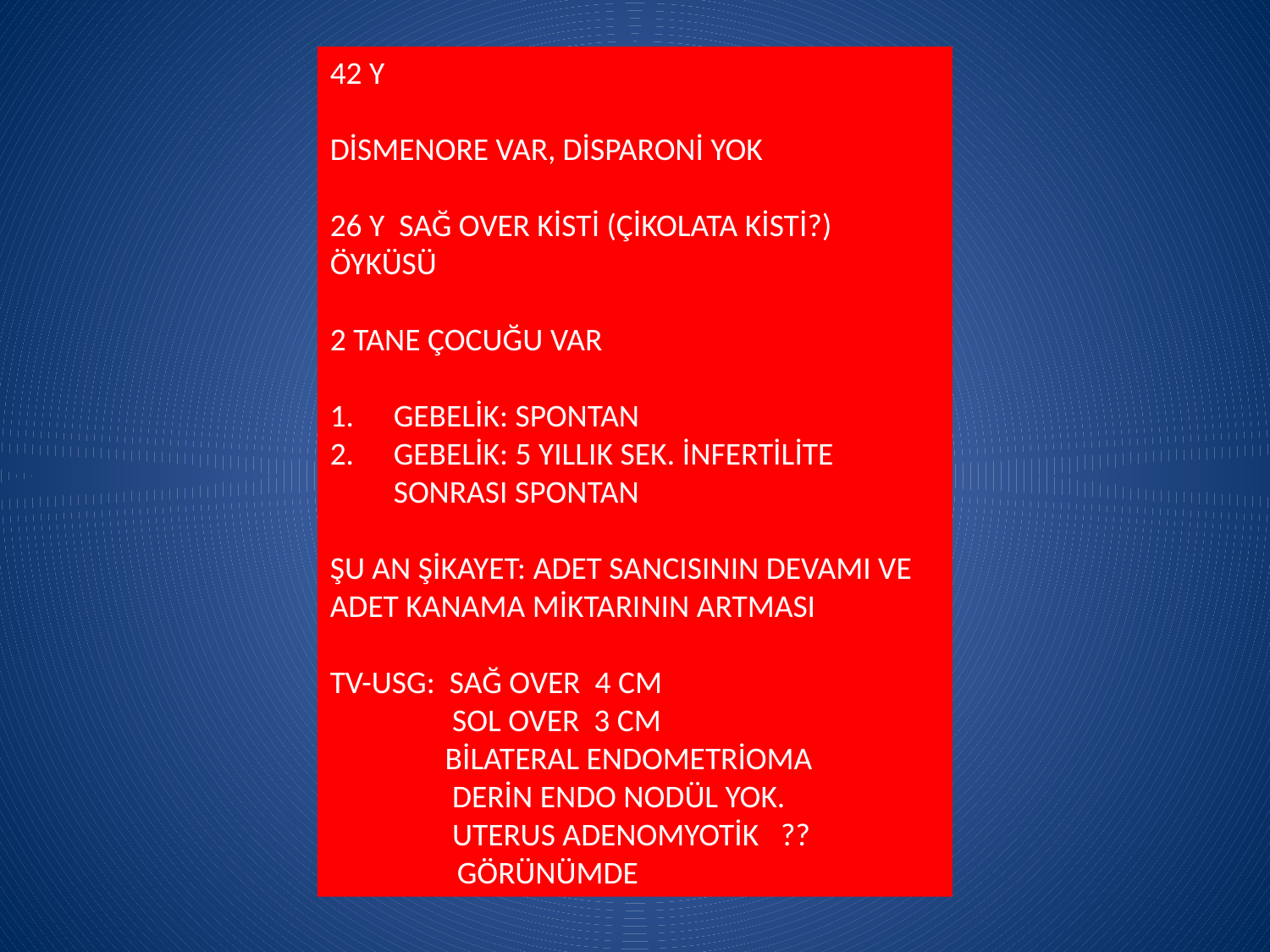

42 Y

DİSMENORE VAR, DİSPARONİ YOK

26 Y  SAĞ OVER KİSTİ (ÇİKOLATA KİSTİ?) ÖYKÜSÜ

2 TANE ÇOCUĞU VAR

GEBELİK: SPONTAN
GEBELİK: 5 YILLIK SEK. İNFERTİLİTE SONRASI SPONTAN

ŞU AN ŞİKAYET: ADET SANCISININ DEVAMI VE ADET KANAMA MİKTARININ ARTMASI

TV-USG:  SAĞ OVER  4 CM
                 SOL OVER  3 CM
                BİLATERAL ENDOMETRİOMA
                 DERİN ENDO NODÜL YOK.
                 UTERUS ADENOMYOTİK   ??       	GÖRÜNÜMDE